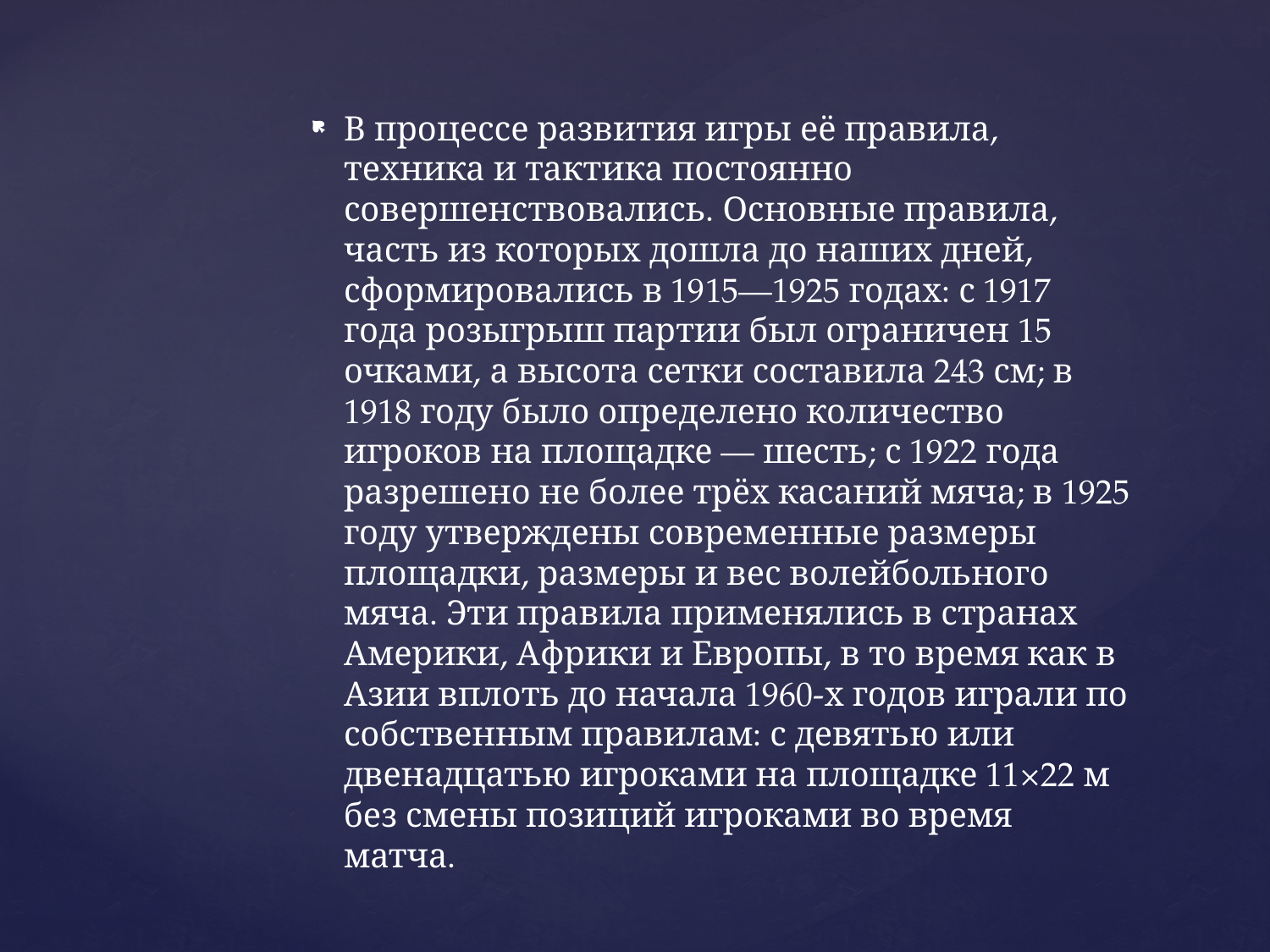

В процессе развития игры её правила, техника и тактика постоянно совершенствовались. Основные правила, часть из которых дошла до наших дней, сформировались в 1915—1925 годах: с 1917 года розыгрыш партии был ограничен 15 очками, а высота сетки составила 243 см; в 1918 году было определено количество игроков на площадке — шесть; с 1922 года разрешено не более трёх касаний мяча; в 1925 году утверждены современные размеры площадки, размеры и вес волейбольного мяча. Эти правила применялись в странах Америки, Африки и Европы, в то время как в Азии вплоть до начала 1960-х годов играли по собственным правилам: с девятью или двенадцатью игроками на площадке 11×22 м без смены позиций игроками во время матча.